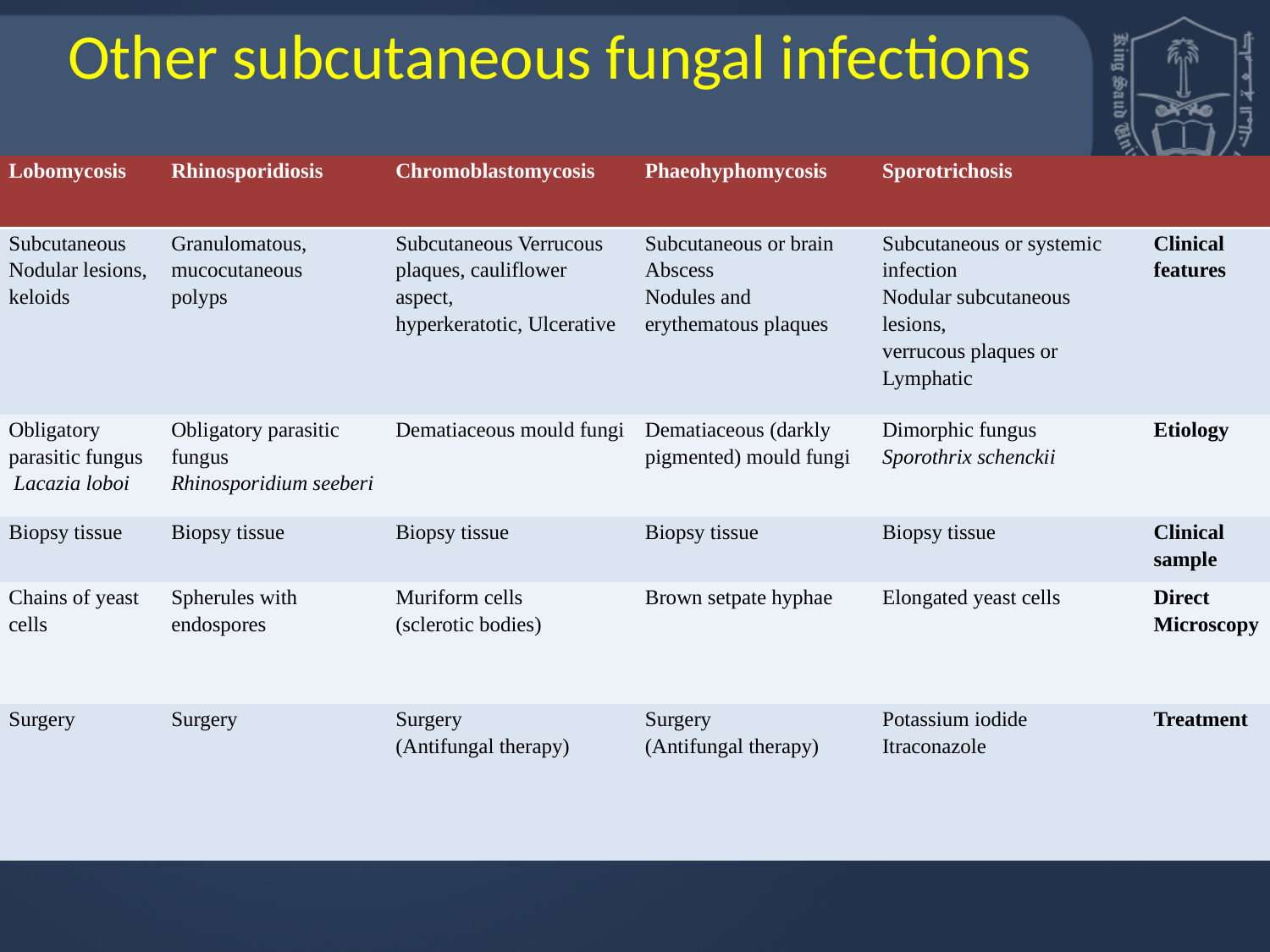

# Other subcutaneous fungal infections
| Lobomycosis | Rhinosporidiosis | Chromoblastomycosis | Phaeohyphomycosis | Sporotrichosis |  |
| --- | --- | --- | --- | --- | --- |
| Subcutaneous Nodular lesions, keloids | Granulomatous, mucocutaneous polyps | Subcutaneous Verrucous plaques, cauliflower aspect, hyperkeratotic, Ulcerative | Subcutaneous or brain Abscess Nodules and erythematous plaques | Subcutaneous or systemic infection Nodular subcutaneous lesions, verrucous plaques or Lymphatic | Clinical features |
| Obligatory parasitic fungus Lacazia loboi | Obligatory parasitic fungus Rhinosporidium seeberi | Dematiaceous mould fungi | Dematiaceous (darkly pigmented) mould fungi | Dimorphic fungus Sporothrix schenckii | Etiology |
| Biopsy tissue | Biopsy tissue | Biopsy tissue | Biopsy tissue | Biopsy tissue | Clinical sample |
| Chains of yeast cells | Spherules with endospores | Muriform cells (sclerotic bodies) | Brown setpate hyphae | Elongated yeast cells | Direct Microscopy |
| Surgery | Surgery | Surgery (Antifungal therapy) | Surgery (Antifungal therapy) | Potassium iodide Itraconazole | Treatment |